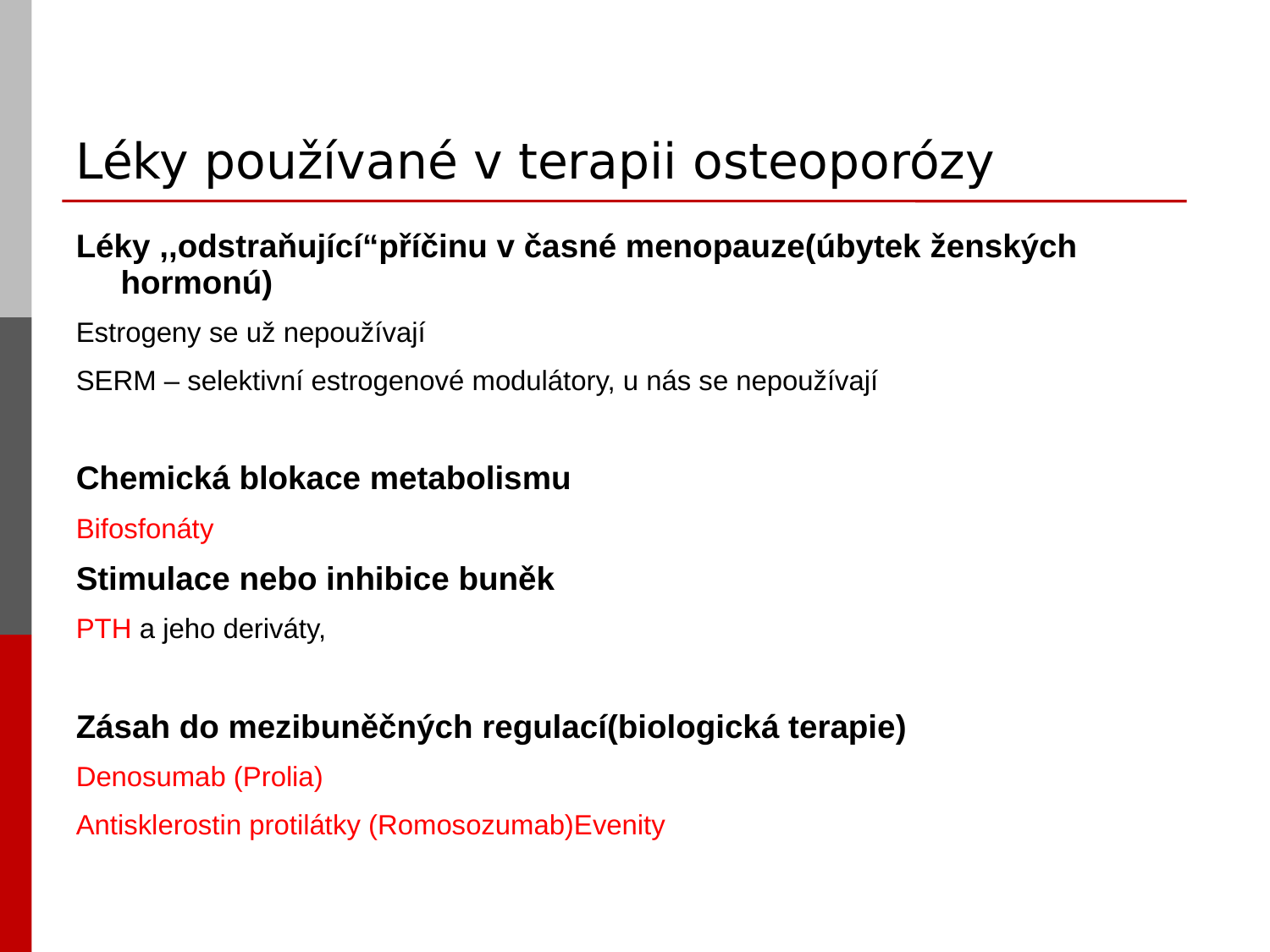

# Léky používané v terapii osteoporózy
Léky ,,odstraňující“příčinu v časné menopauze(úbytek ženských hormonú)
Estrogeny se už nepoužívají
SERM – selektivní estrogenové modulátory, u nás se nepoužívají

Chemická blokace metabolismu
Bifosfonáty
Stimulace nebo inhibice buněk
PTH a jeho deriváty,

Zásah do mezibuněčných regulací(biologická terapie)
Denosumab (Prolia)
Antisklerostin protilátky (Romosozumab)Evenity